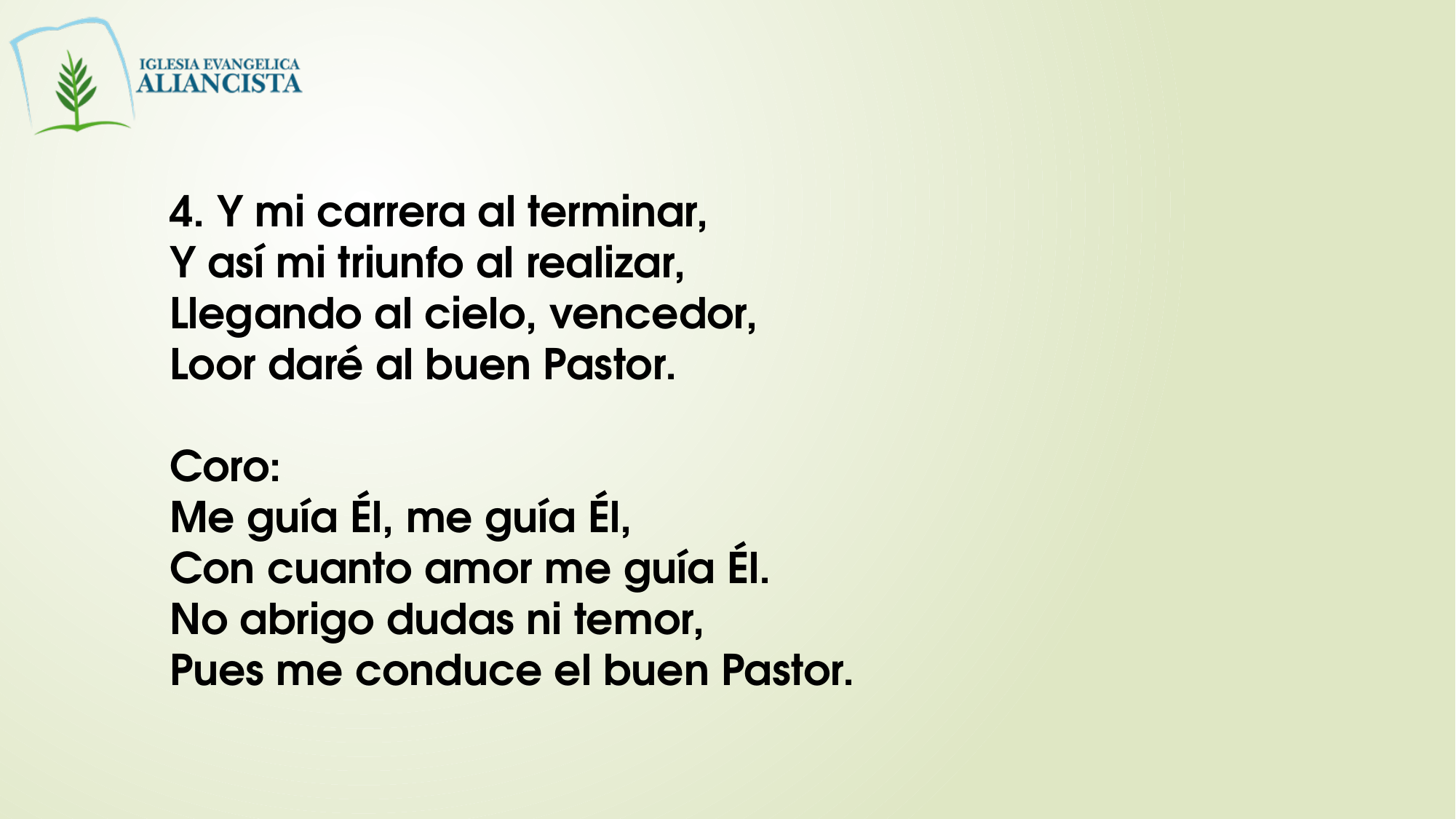

4. Y mi carrera al terminar,
Y así mi triunfo al realizar,
Llegando al cielo, vencedor,
Loor daré al buen Pastor.

Coro:
Me guía Él, me guía Él,
Con cuanto amor me guía Él.
No abrigo dudas ni temor,
Pues me conduce el buen Pastor.